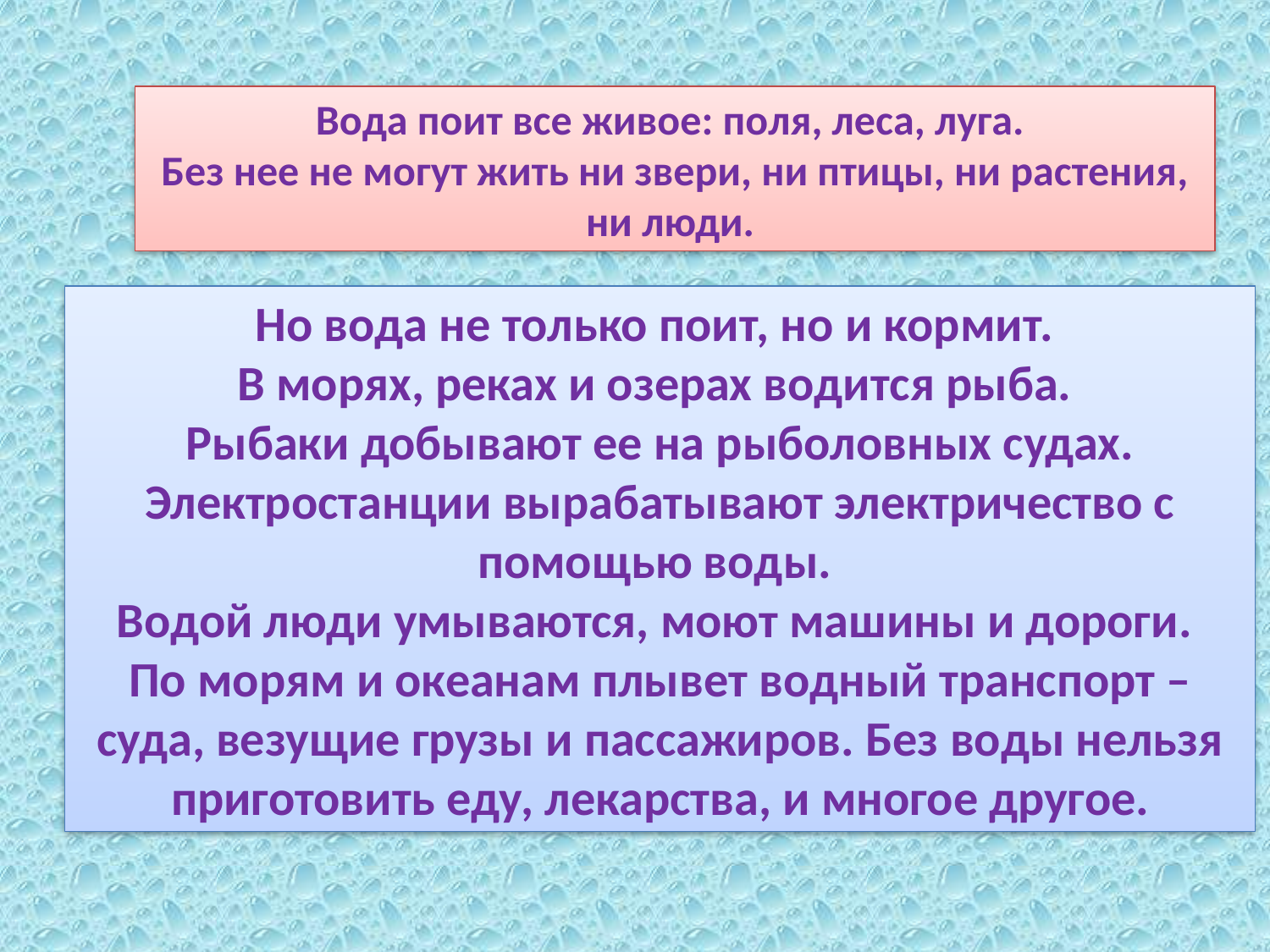

Вода поит все живое: поля, леса, луга.
Без нее не могут жить ни звери, ни птицы, ни растения, ни люди.
Но вода не только поит, но и кормит.
В морях, реках и озерах водится рыба.
Рыбаки добывают ее на рыболовных судах. Электростанции вырабатывают электричество с помощью воды.
Водой люди умываются, моют машины и дороги.
По морям и океанам плывет водный транспорт – суда, везущие грузы и пассажиров. Без воды нельзя приготовить еду, лекарства, и многое другое.